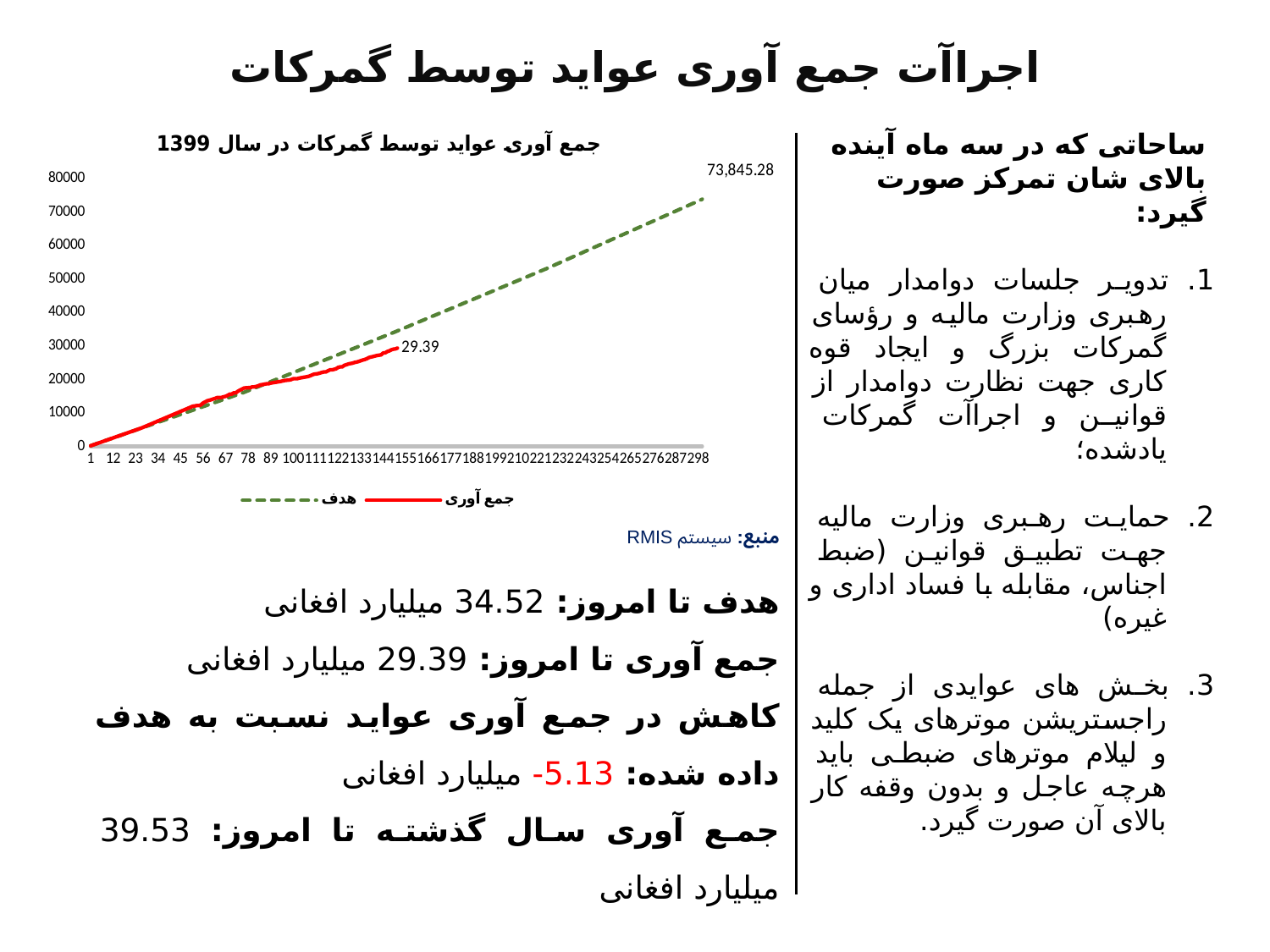

# اجراآت جمع آوری عواید توسط گمرکات

### Chart: جمع آوری عواید توسط گمرکات در سال 1399

| Category | Working Day's | هدف | جمع آوری |
|---|---|---|---|
ساحاتی که در سه ماه آینده بالای شان تمرکز صورت گیرد:

1. تدویر جلسات دوامدار میان رهبری وزارت مالیه و رؤسای گمرکات بزرگ و ایجاد قوه کاری جهت نظارت دوامدار از قوانین و اجراآت گمرکات یادشده؛

2. حمایت رهبری وزارت مالیه جهت تطبیق قوانین (ضبط اجناس، مقابله با فساد اداری و غیره)

3. بخش های عوایدی از جمله راجستریشن موترهای یک کلید و لیلام موترهای ضبطی باید هرچه عاجل و بدون وقفه کار بالای آن صورت گیرد.
منبع: سیستم RMIS
هدف تا امروز: 34.52 میلیارد افغانی
جمع آوری تا امروز: 29.39 میلیارد افغانی
کاهش در جمع آوری عواید نسبت به هدف داده شده: 5.13- میلیارد افغانی
جمع آوری سال گذشته تا امروز: 39.53 میلیارد افغانی